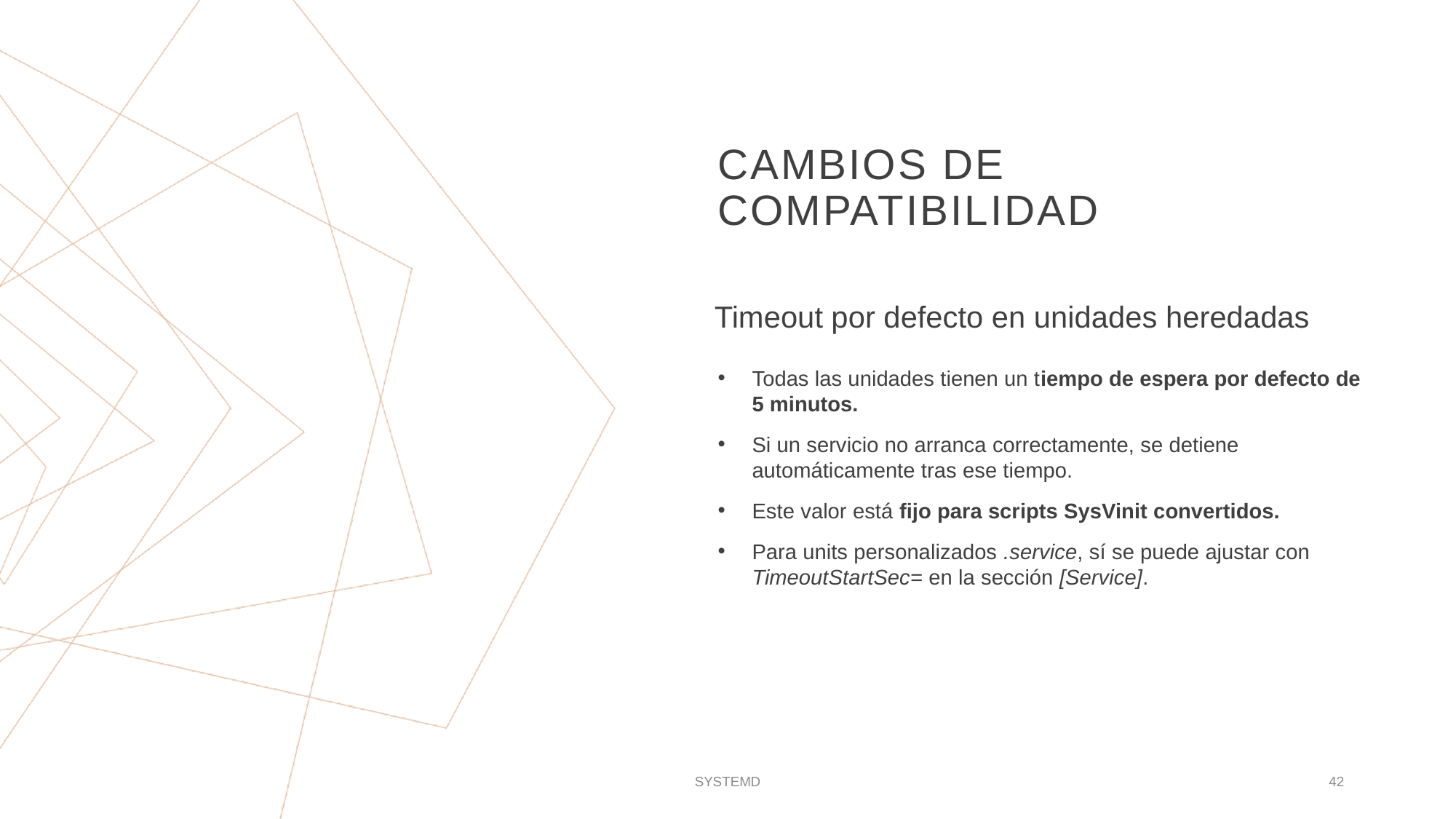

# CAMBIOS DE COMPATIBILIDAD
Timeout por defecto en unidades heredadas
Todas las unidades tienen un tiempo de espera por defecto de 5 minutos.
Si un servicio no arranca correctamente, se detiene automáticamente tras ese tiempo.
Este valor está fijo para scripts SysVinit convertidos.
Para units personalizados .service, sí se puede ajustar con TimeoutStartSec= en la sección [Service].

SYSTEMD
42